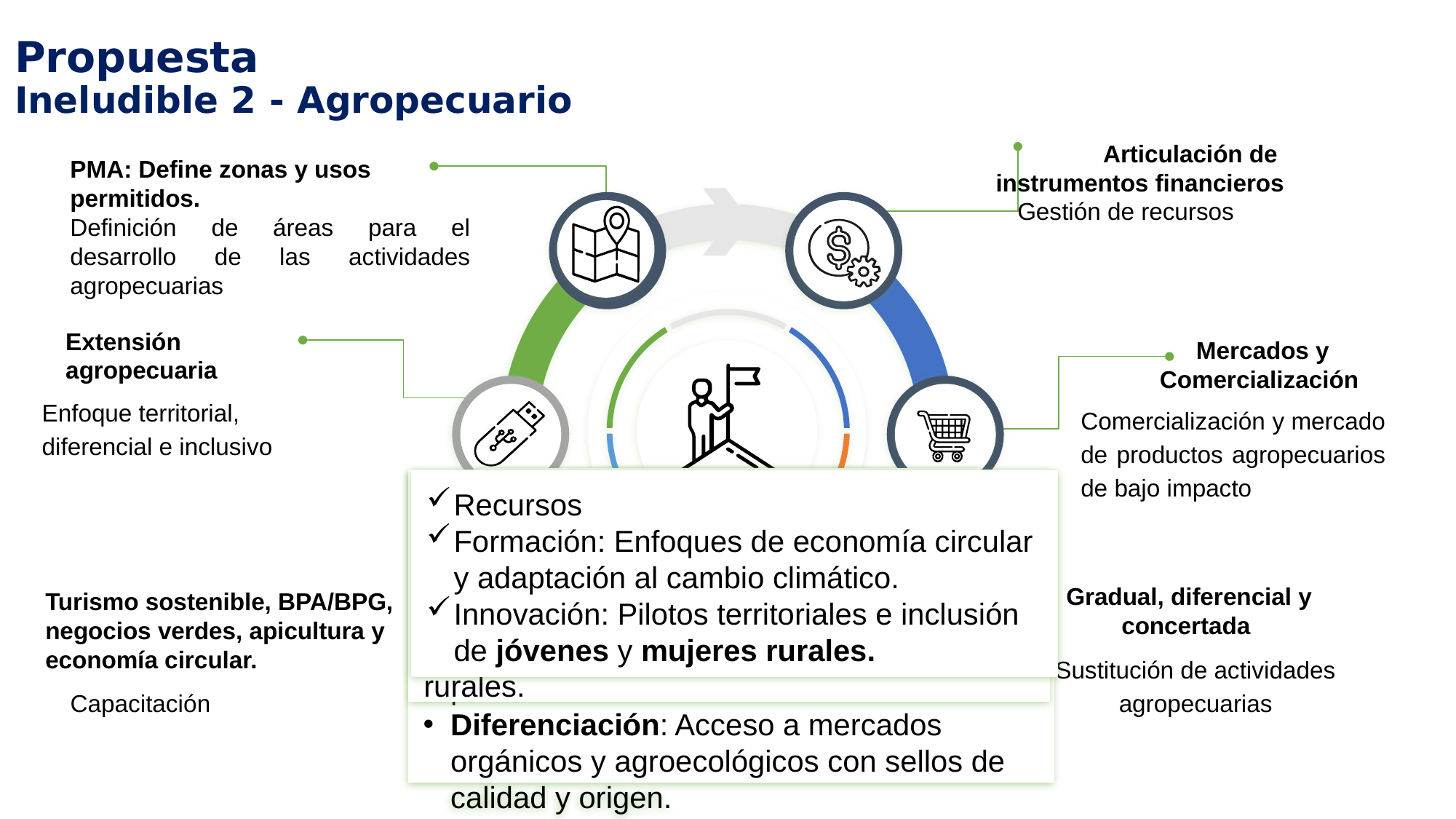

Propuesta
Ineludible 2 - Agropecuario

PMA: Define zonas y usos permitidos.
Articulación de
instrumentos financieros
Gestión de recursos

Definición de áreas para el desarrollo de las actividades agropecuarias

Extensión agropecuaria
Mercados y Comercialización

Enfoque territorial, diferencial e inclusivo
Comercialización y mercado de productos agropecuarios de bajo impacto

Asistencia Técnica
Innovación: Transferencia de tecnología adaptada al páramo.
Inclusión: jóvenes y mujeres rurales.
Resiliencia: Conservación de semillas nativas para la soberanía alimentaria.

Habilitante

+Enfoque: Adaptación al cambio climático y gestión sostenible del territorio.
Fortalecimiento: Desarrollo de habilidades técnicas y organizativas para la transición productiva, priorizando a jóvenes y mujeres rurales.

Recursos
Formación: Enfoques de economía circular y adaptación al cambio climático.
Innovación: Pilotos territoriales e inclusión de jóvenes y mujeres rurales.
Circuitos Cortos: Conexión directa entre el productor del páramo y el consumidor final.
Asociatividad: Alianzas territoriales para dinamizar la economía y posicionar productos.
Diferenciación: Acceso a mercados orgánicos y agroecológicos con sellos de calidad y origen.

+ Desarrollo de proyectos piloto y Plataformas de innovación = Transición a modelos productivos de bajo impacto.

Gradual, diferencial y concertada
Turismo sostenible, BPA/BPG, negocios verdes, apicultura y economía circular.

Sustitución de actividades agropecuarias
Capacitación